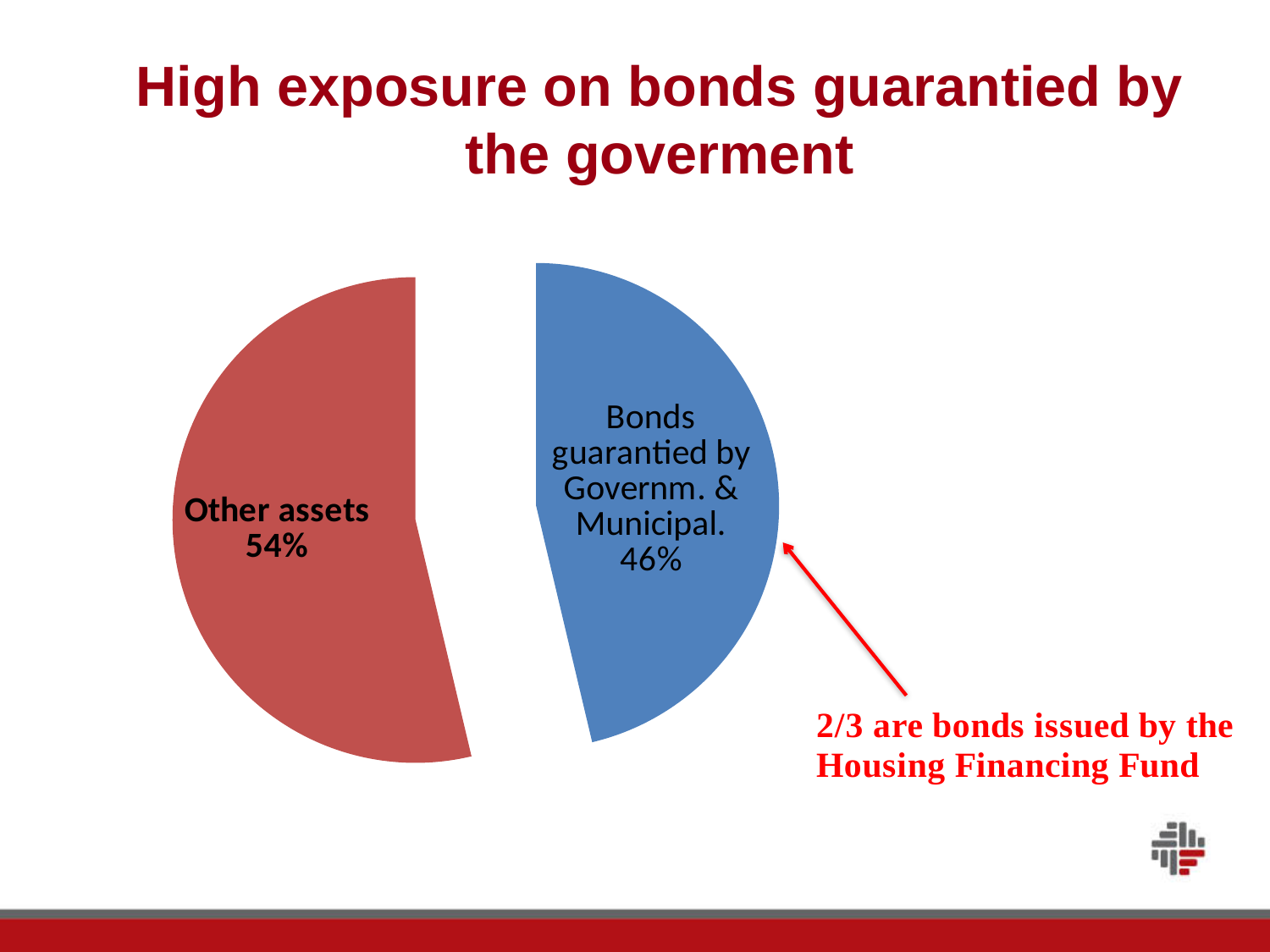

# High exposure on bonds guarantied by the goverment

### Chart

| Category |  |
|---|---|
| Bonds guarantied by Governm & Municipal. | 1113248551.9027536 |
| Other assets | 1291327083.936806 |